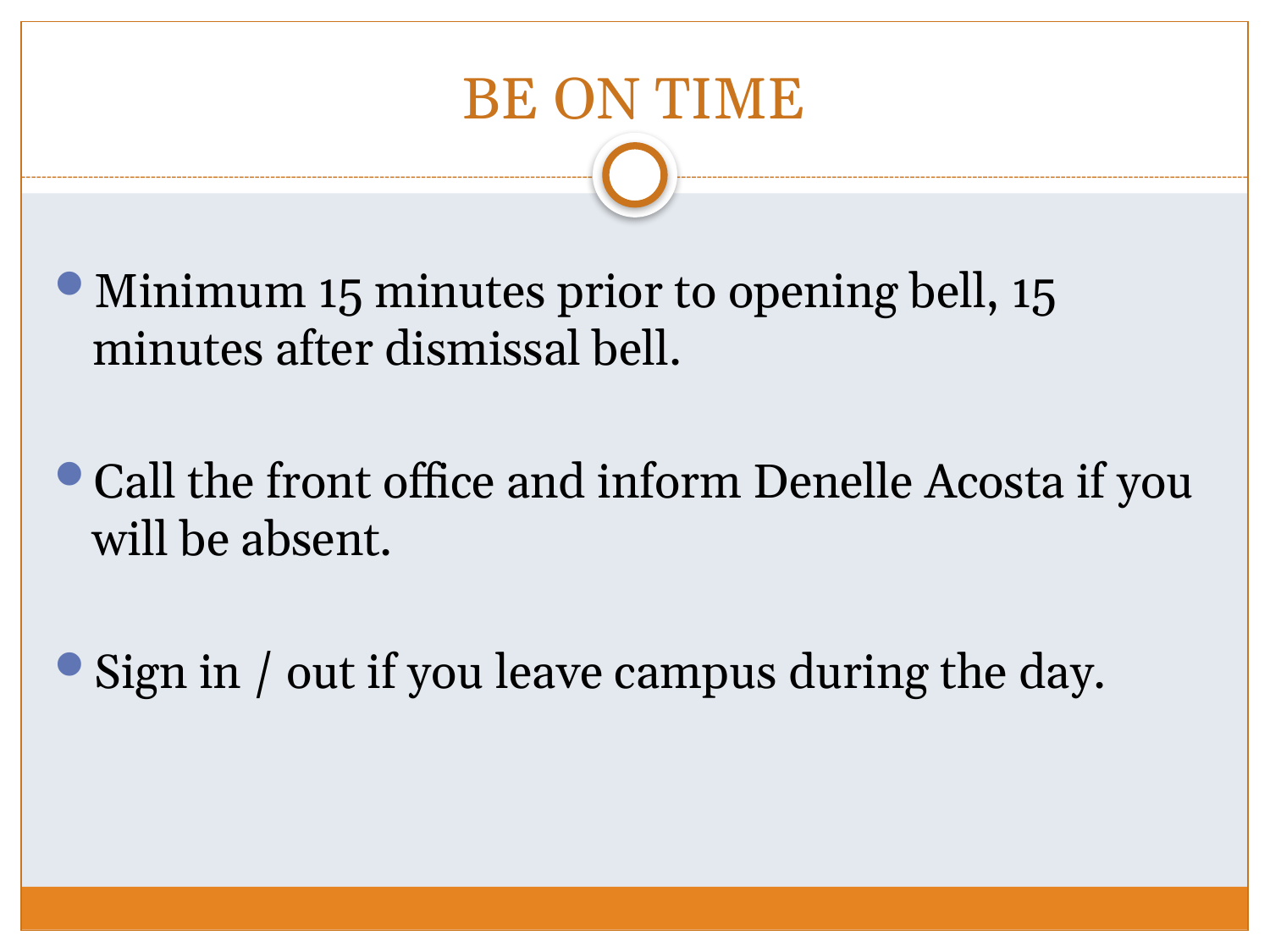

# BE ON TIME
Minimum 15 minutes prior to opening bell, 15 minutes after dismissal bell.

Call the front office and inform Denelle Acosta if you will be absent.

Sign in / out if you leave campus during the day.